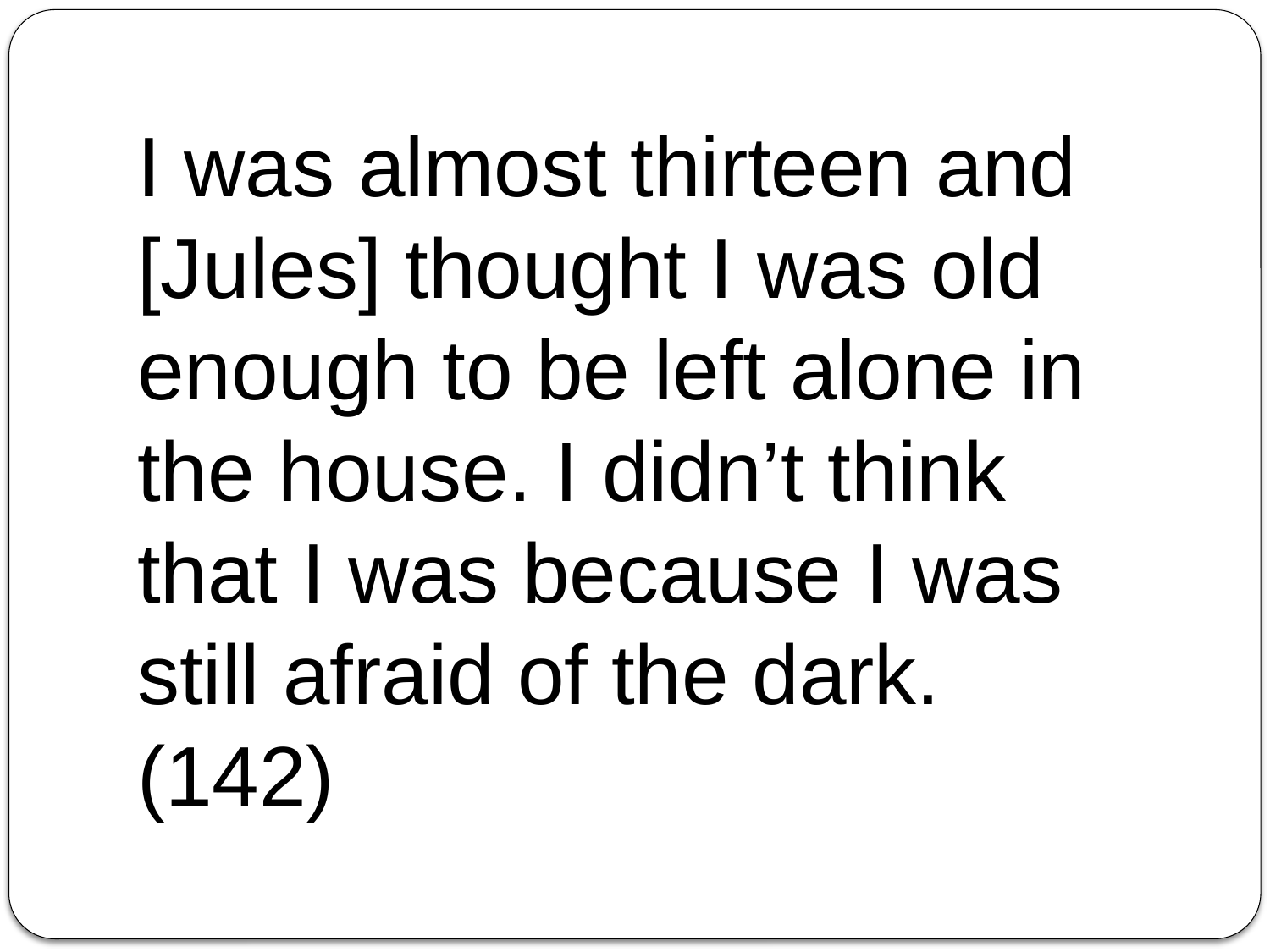

I was almost thirteen and [Jules] thought I was old enough to be left alone in the house. I didn’t think that I was because I was still afraid of the dark. (142)